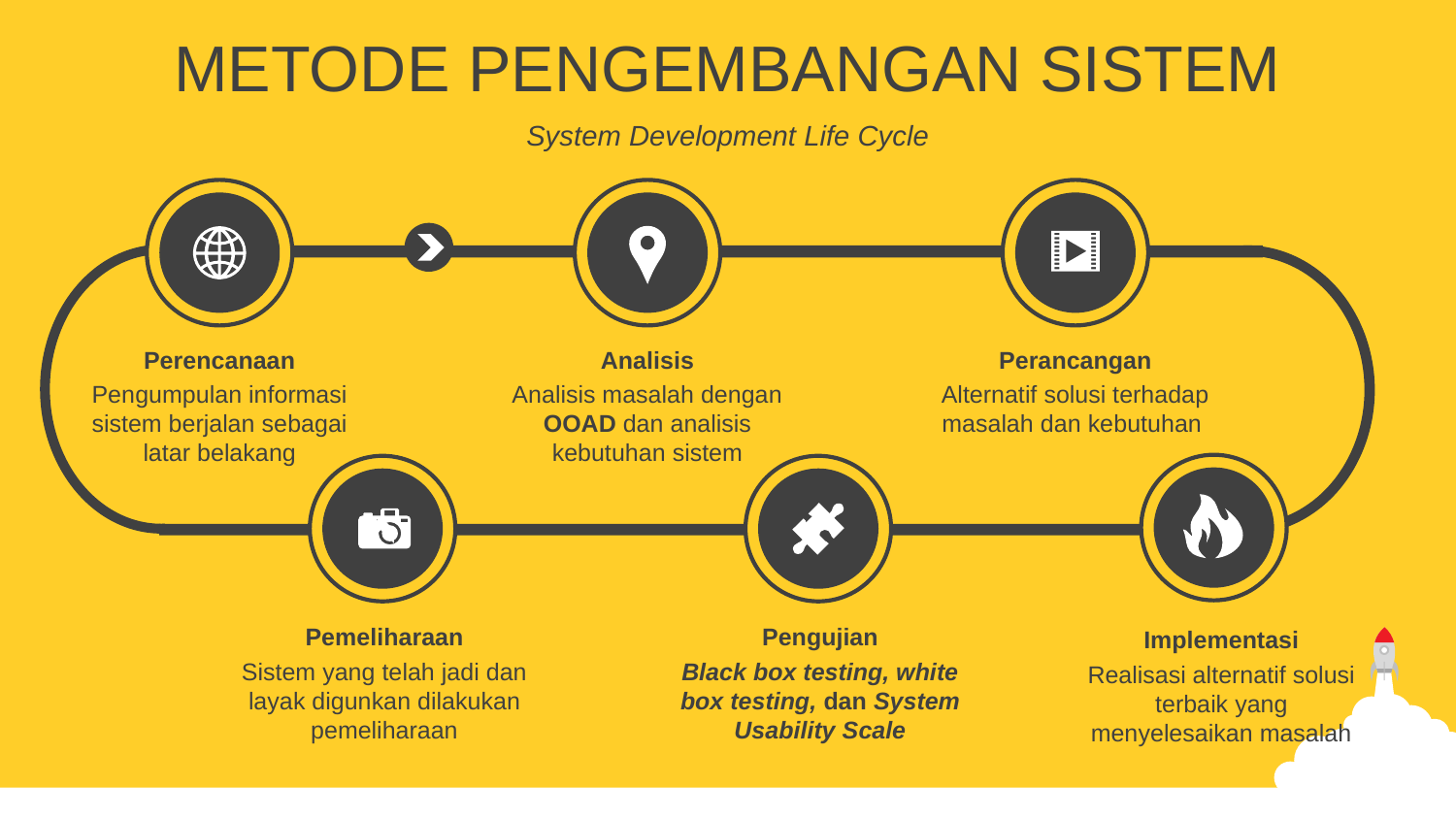

METODE PENGEMBANGAN SISTEM
System Development Life Cycle

Perencanaan
Pengumpulan informasi sistem berjalan sebagai latar belakang
Analisis
Analisis masalah dengan OOAD dan analisis kebutuhan sistem
Perancangan
Alternatif solusi terhadap masalah dan kebutuhan

Pemeliharaan
Sistem yang telah jadi dan layak digunkan dilakukan pemeliharaan
Pengujian
Black box testing, white box testing, dan System Usability Scale
Implementasi
Realisasi alternatif solusi terbaik yang menyelesaikan masalah